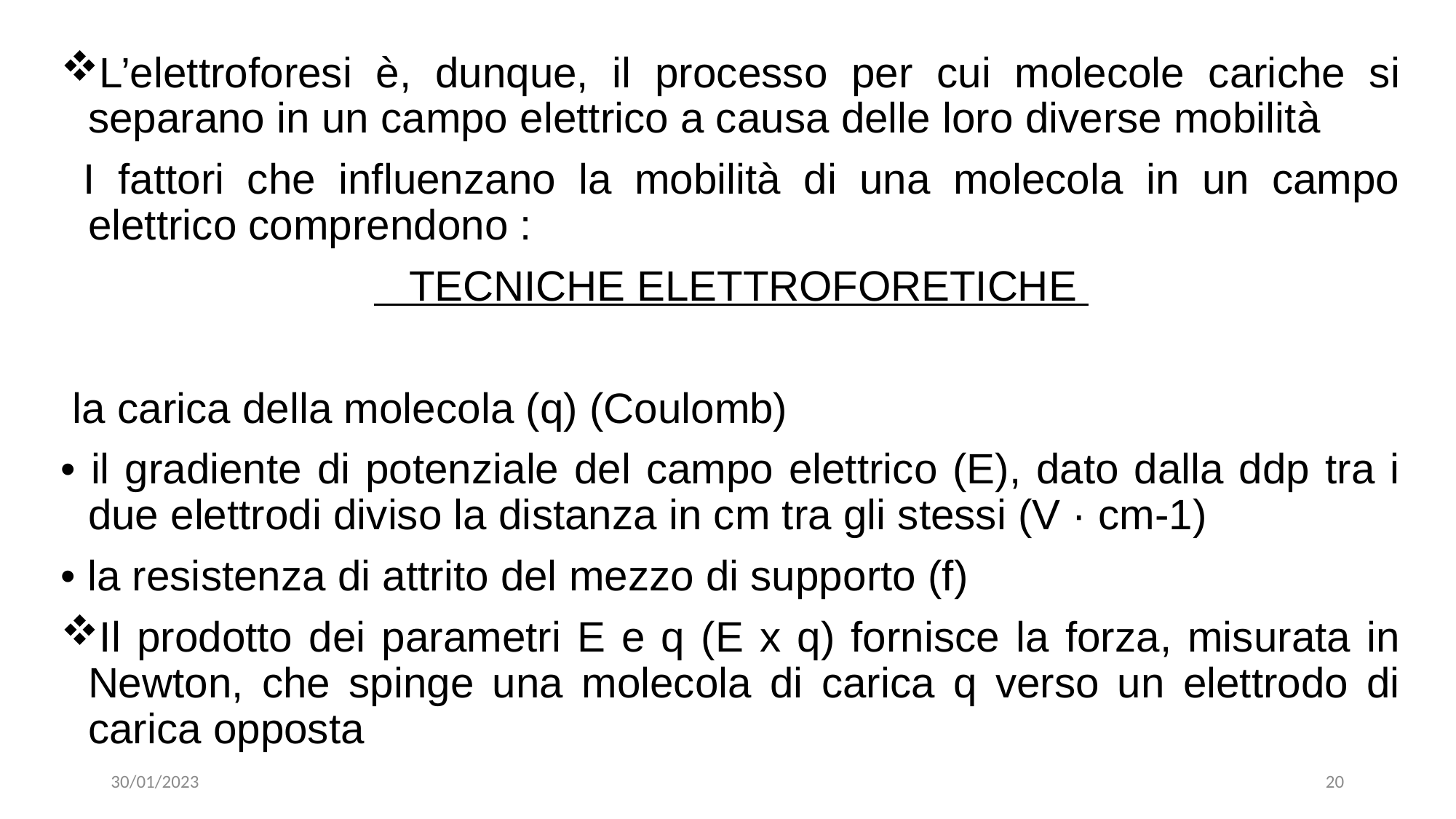

L’elettroforesi è, dunque, il processo per cui molecole cariche si separano in un campo elettrico a causa delle loro diverse mobilità
 I fattori che influenzano la mobilità di una molecola in un campo elettrico comprendono :
   TECNICHE ELETTROFORETICHE

 la carica della molecola (q) (Coulomb)
• il gradiente di potenziale del campo elettrico (E), dato dalla ddp tra i due elettrodi diviso la distanza in cm tra gli stessi (V · cm-1)
• la resistenza di attrito del mezzo di supporto (f)
Il prodotto dei parametri E e q (E x q) fornisce la forza, misurata in Newton, che spinge una molecola di carica q verso un elettrodo di carica opposta
30/01/2023

20